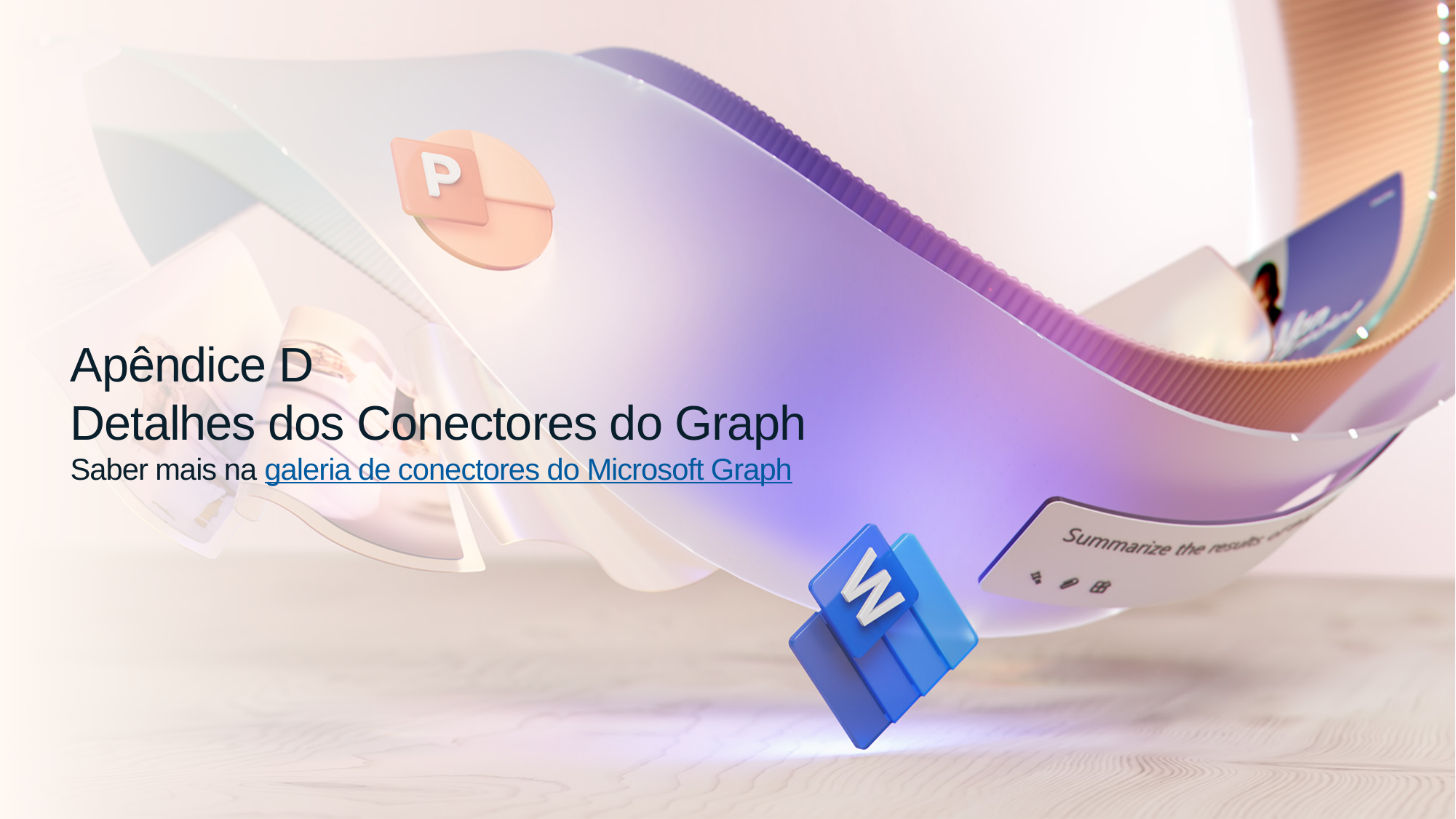

# Apêndice D Detalhes dos Conectores do Graph Saber mais na galeria de conectores do Microsoft Graph